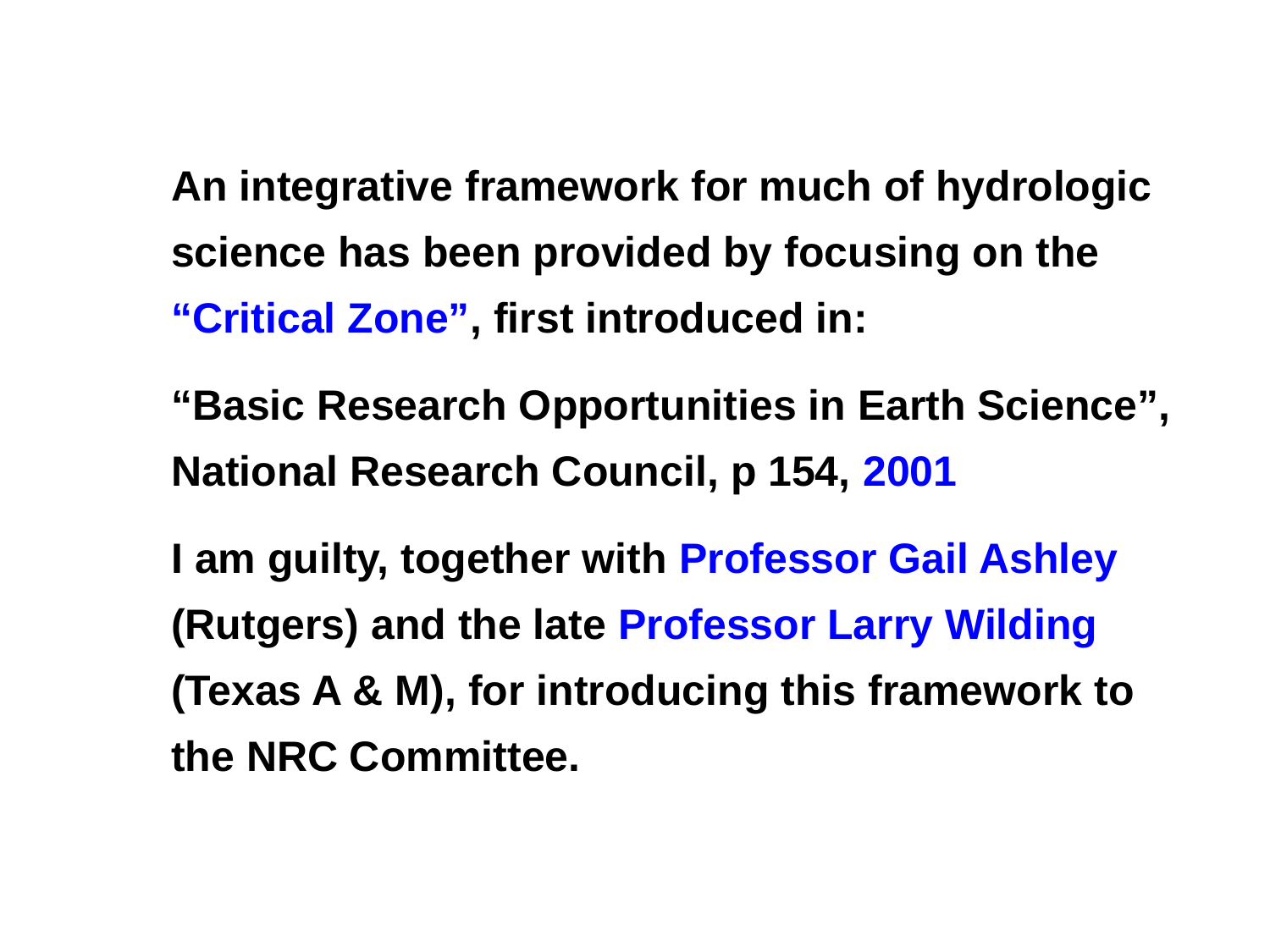

An integrative framework for much of hydrologic science has been provided by focusing on the “Critical Zone”, first introduced in:
“Basic Research Opportunities in Earth Science”, National Research Council, p 154, 2001
I am guilty, together with Professor Gail Ashley (Rutgers) and the late Professor Larry Wilding (Texas A & M), for introducing this framework to the NRC Committee.